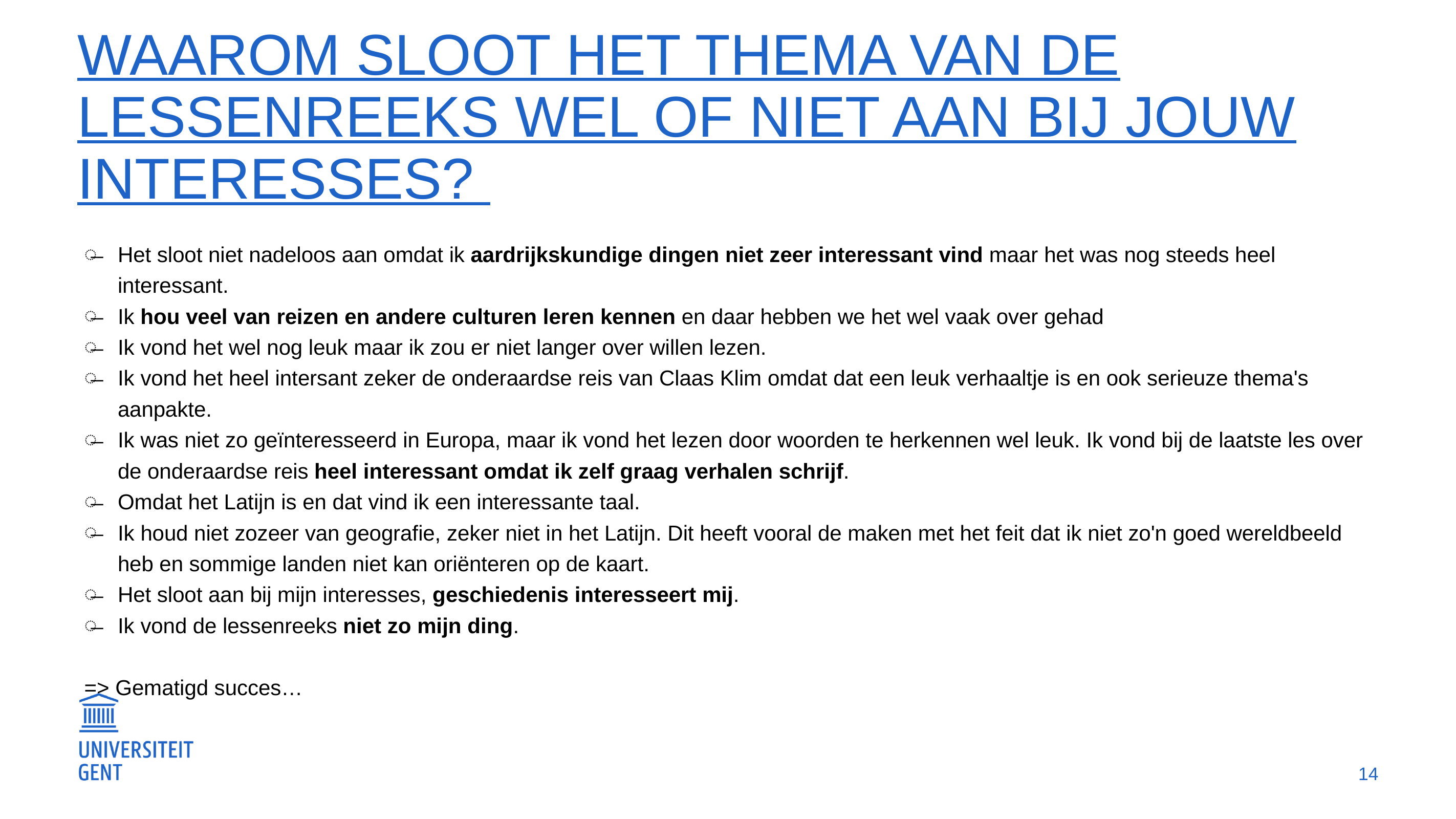

# Waarom sloot het thema van de lessenreeks wel of niet aan bij jouw interesses?

Het sloot niet nadeloos aan omdat ik aardrijkskundige dingen niet zeer interessant vind maar het was nog steeds heel interessant.
Ik hou veel van reizen en andere culturen leren kennen en daar hebben we het wel vaak over gehad
Ik vond het wel nog leuk maar ik zou er niet langer over willen lezen.
Ik vond het heel intersant zeker de onderaardse reis van Claas Klim omdat dat een leuk verhaaltje is en ook serieuze thema's aanpakte.
Ik was niet zo geïnteresseerd in Europa, maar ik vond het lezen door woorden te herkennen wel leuk. Ik vond bij de laatste les over de onderaardse reis heel interessant omdat ik zelf graag verhalen schrijf.
Omdat het Latijn is en dat vind ik een interessante taal.
Ik houd niet zozeer van geografie, zeker niet in het Latijn. Dit heeft vooral de maken met het feit dat ik niet zo'n goed wereldbeeld heb en sommige landen niet kan oriënteren op de kaart.
Het sloot aan bij mijn interesses, geschiedenis interesseert mij.
Ik vond de lessenreeks niet zo mijn ding.

=> Gematigd succes…

14